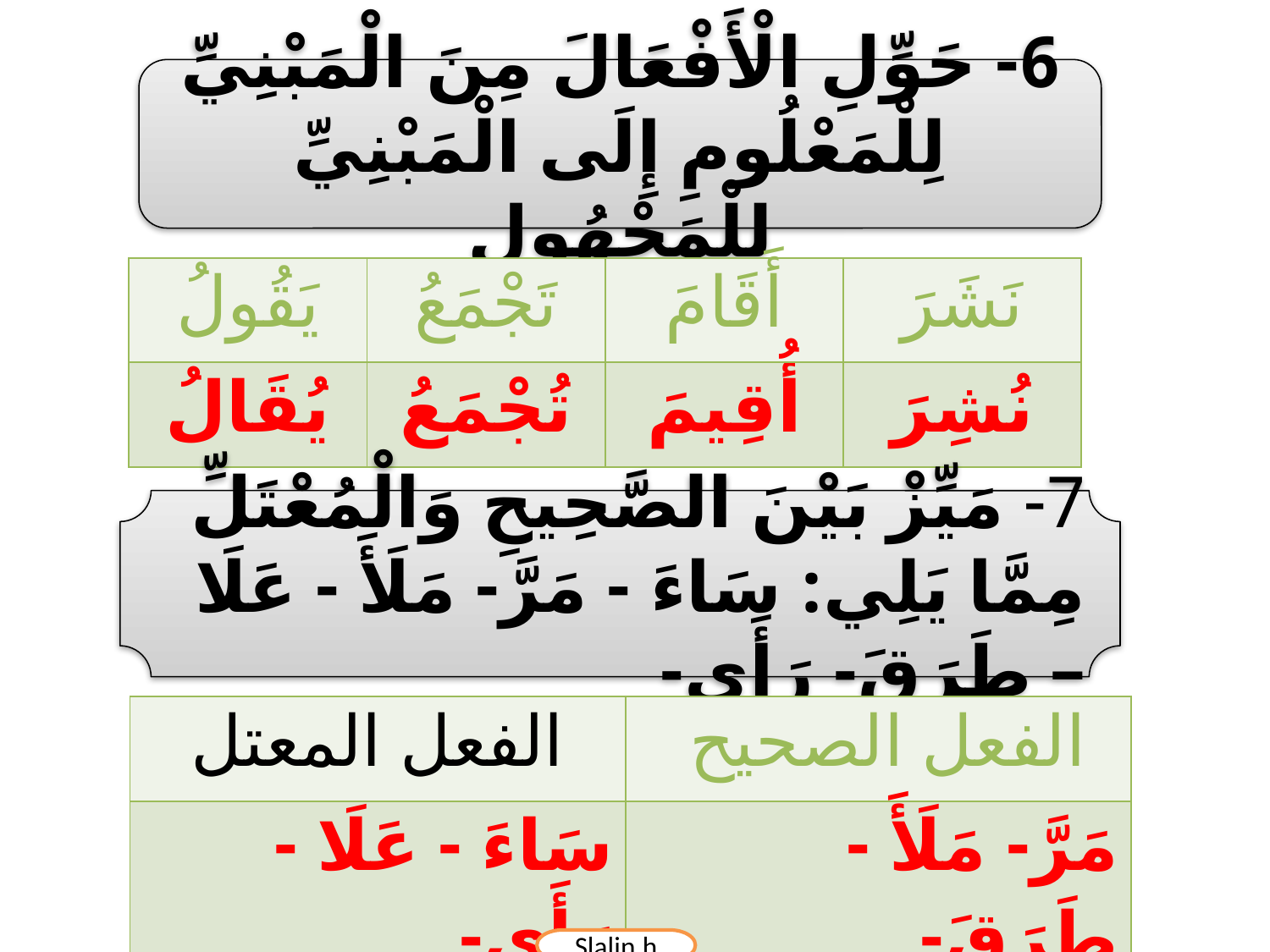

6- حَوِّلِ الْأَفْعَالَ مِنَ الْمَبْنِيِّ لِلْمَعْلُومِ إِلَى الْمَبْنِيِّ لِلْمَجْهُولِ
| يَقُولُ | تَجْمَعُ | أَقَامَ | نَشَرَ |
| --- | --- | --- | --- |
| يُقَالُ | تُجْمَعُ | أُقِيمَ | نُشِرَ |
7- مَيِّزْ بَيْنَ الصَّحِيحِ وَالْمُعْتَلِّ مِمَّا يَلِي: سَاءَ - مَرَّ- مَلَأَ - عَلَا – طَرَقَ- رَأَى-
| الفعل المعتل | الفعل الصحيح |
| --- | --- |
| سَاءَ - عَلَا - رَأَى- | مَرَّ- مَلَأَ - طَرَقَ- |
Slalin.h